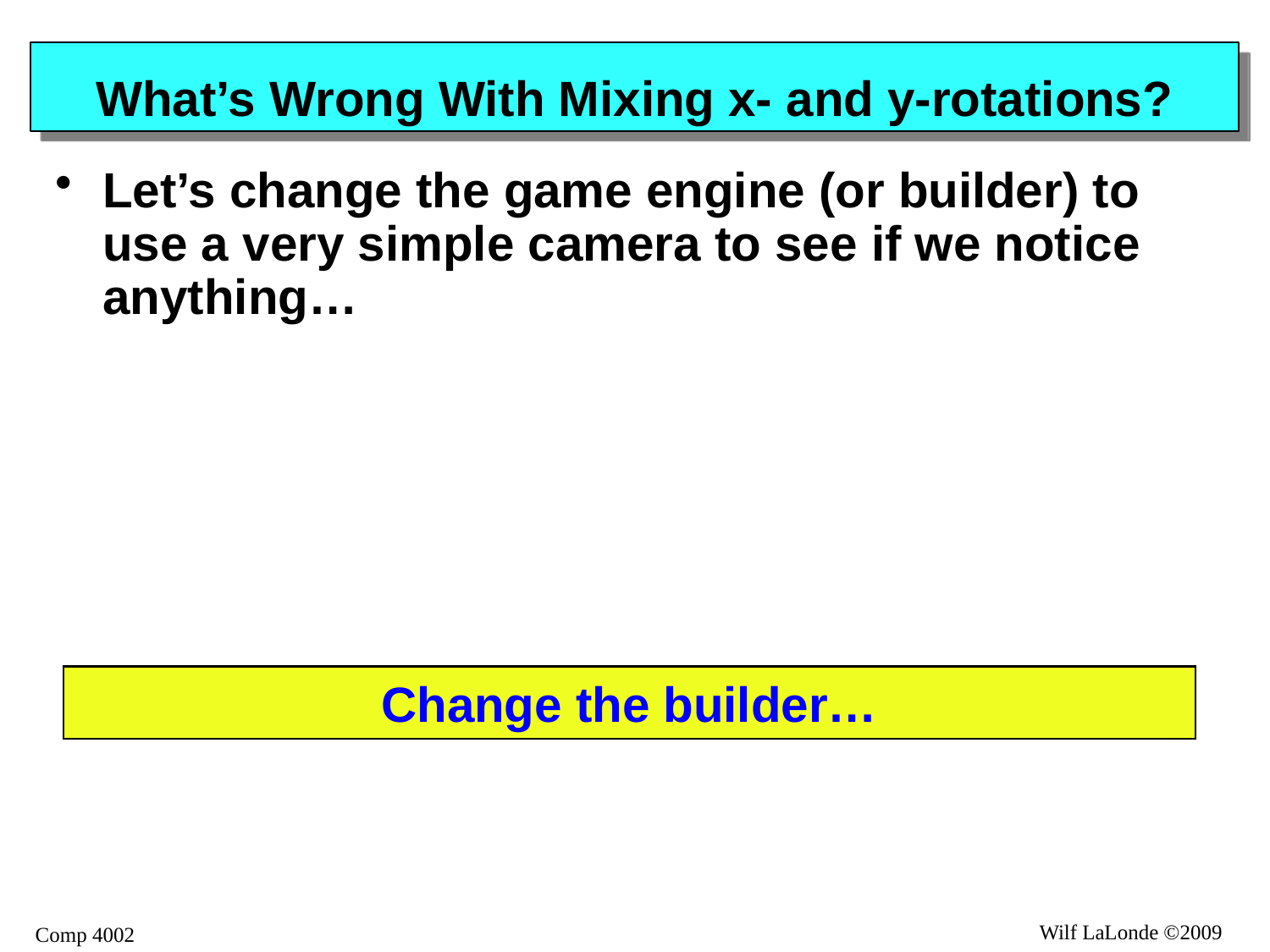

# What’s Wrong With Mixing x- and y-rotations?
Let’s change the game engine (or builder) to use a very simple camera to see if we notice anything…
Change the builder…